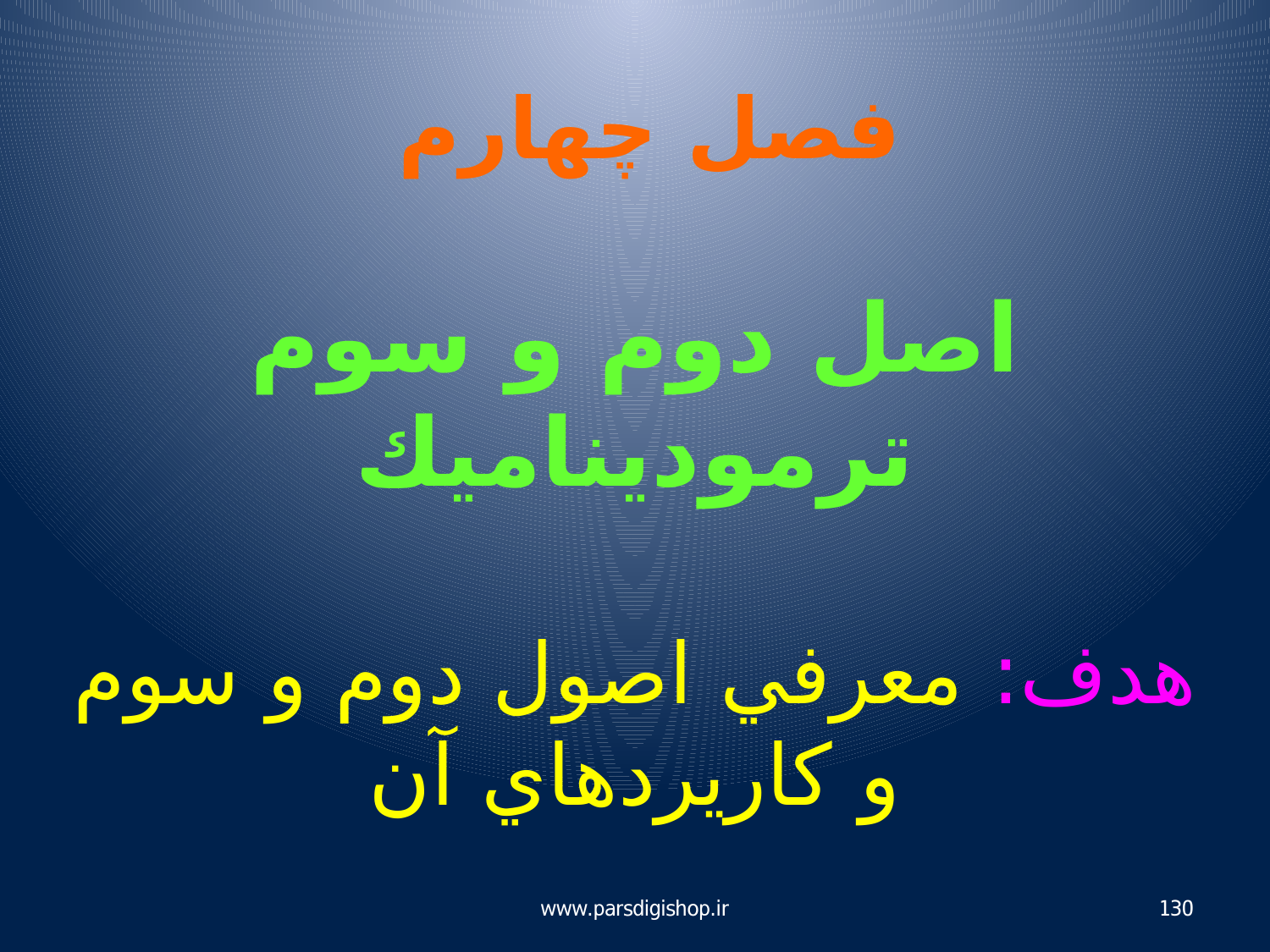

فصل چهارم

اصل دوم و سوم ترموديناميك

هدف: معرفي اصول دوم و سوم و كاريردهاي آن
www.parsdigishop.ir
130